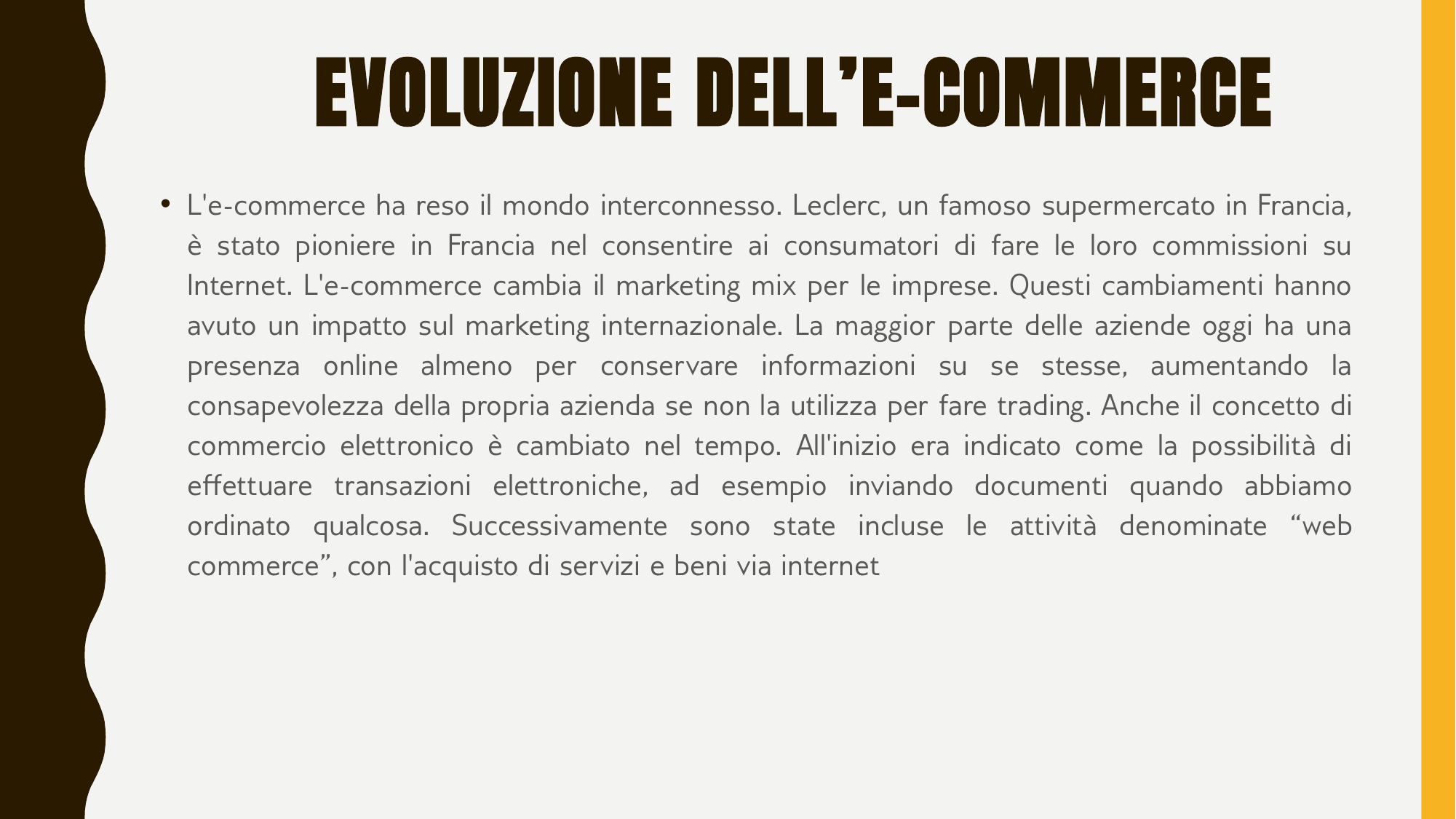

# Evoluzione dell’e-commerce
L'e-commerce ha reso il mondo interconnesso. Leclerc, un famoso supermercato in Francia, è stato pioniere in Francia nel consentire ai consumatori di fare le loro commissioni su Internet. L'e-commerce cambia il marketing mix per le imprese. Questi cambiamenti hanno avuto un impatto sul marketing internazionale. La maggior parte delle aziende oggi ha una presenza online almeno per conservare informazioni su se stesse, aumentando la consapevolezza della propria azienda se non la utilizza per fare trading. Anche il concetto di commercio elettronico è cambiato nel tempo. All'inizio era indicato come la possibilità di effettuare transazioni elettroniche, ad esempio inviando documenti quando abbiamo ordinato qualcosa. Successivamente sono state incluse le attività denominate “web commerce”, con l'acquisto di servizi e beni via internet